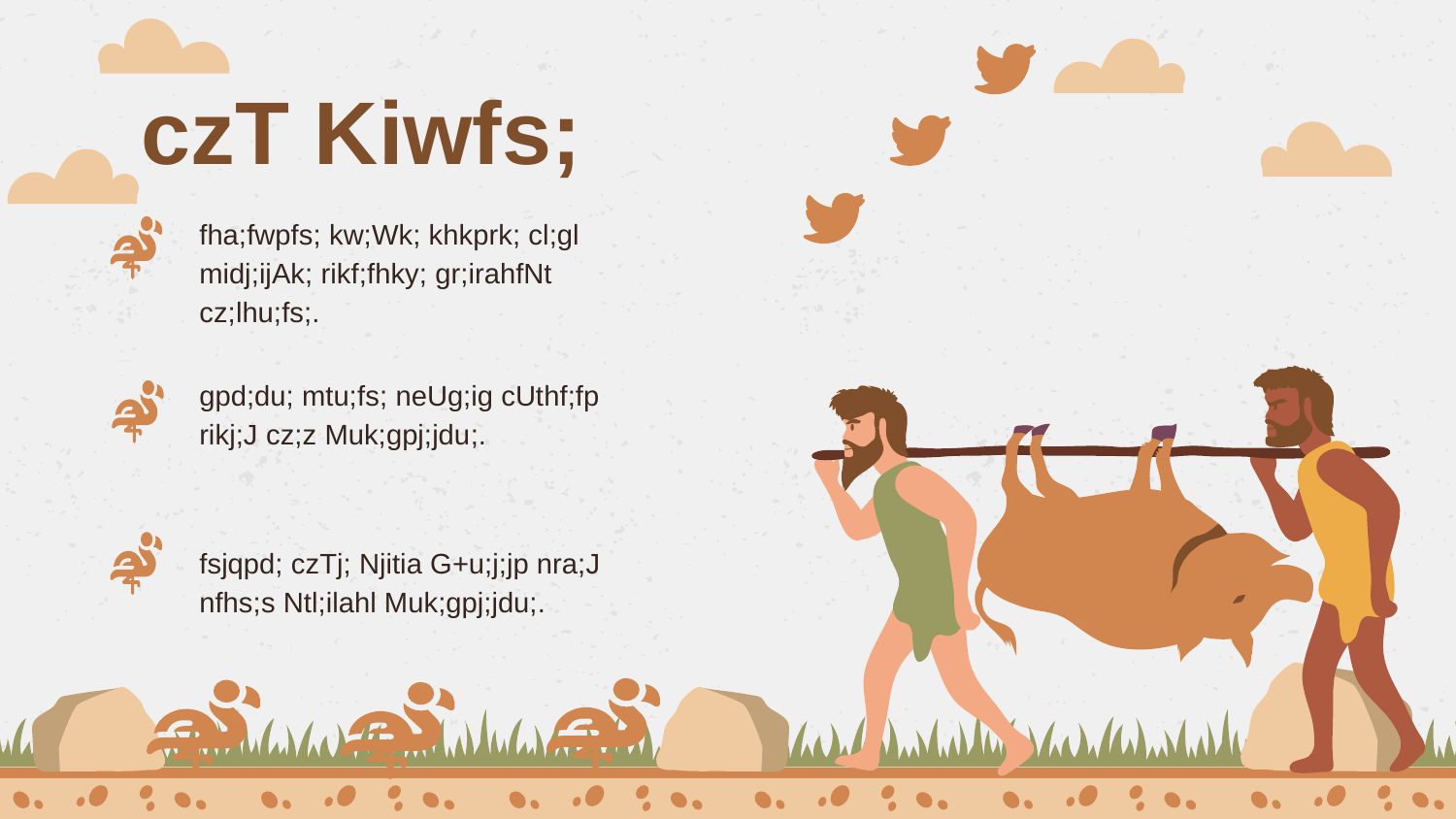

# czT Kiwfs;

fha;fwpfs; kw;Wk; khkprk; cl;gl
midj;ijAk; rikf;fhky; gr;irahfNt
cz;lhu;fs;.

gpd;du; mtu;fs; neUg;ig cUthf;fp
rikj;J cz;z Muk;gpj;jdu;.

fsjqpd; czTj; Njitia G+u;j;jp nra;J
nfhs;s Ntl;ilahl Muk;gpj;jdu;.